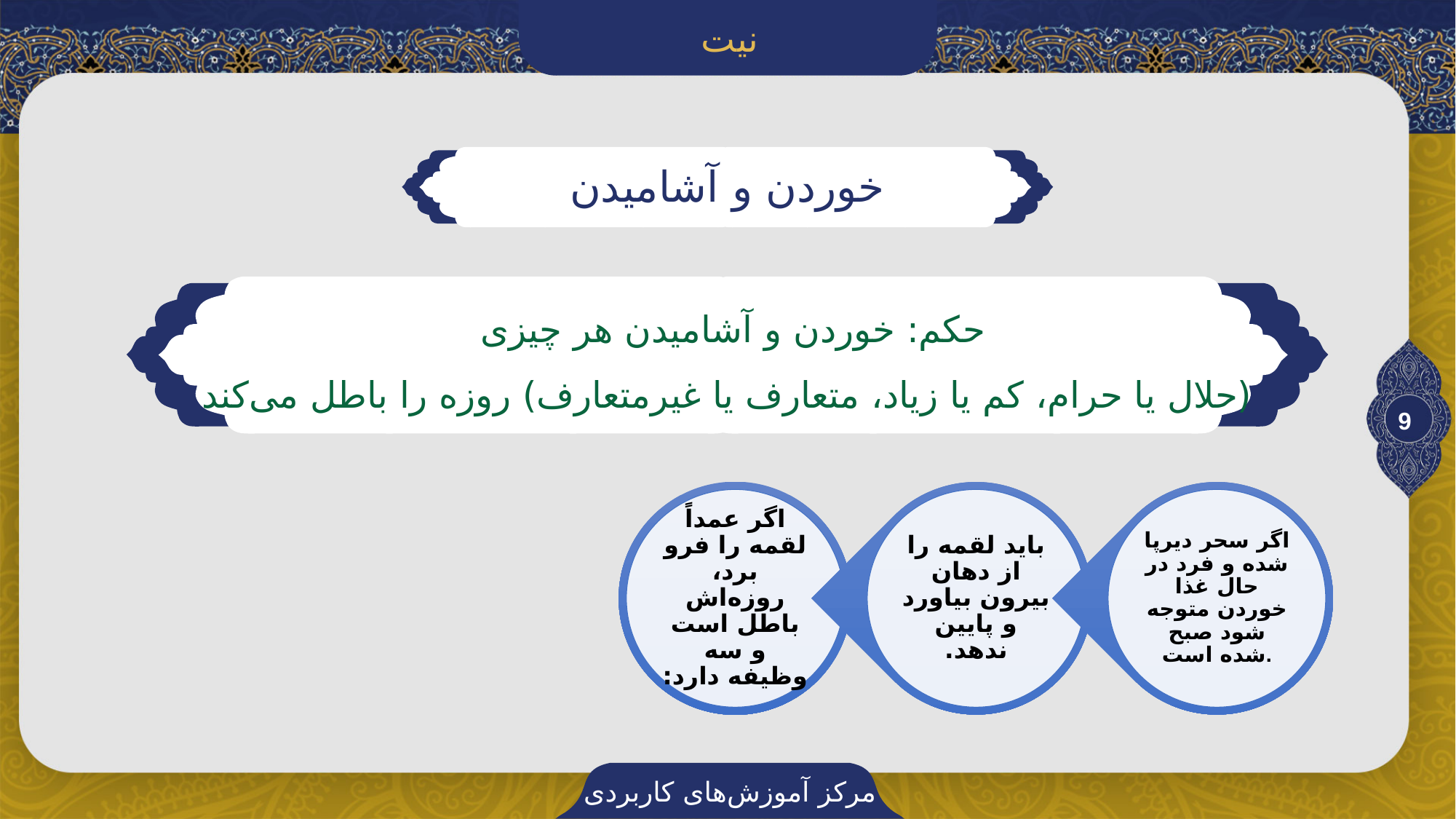

نیت

خوردن و آشامیدن

حکم: خوردن و آشامیدن هر چیزی
(حلال یا حرام، کم یا زیاد، متعارف یا غیرمتعارف) روزه را باطل می‌کند
اگر عمداً لقمه را فرو برد، روزه‌اش باطل است و سه وظیفه دارد:
باید لقمه را از دهان بیرون بیاورد و پایین ندهد.
اگر سحر دیرپا شده و فرد در حال غذا خوردن متوجه شود صبح شده است.
9
مرکز آموزش‌های کاربردی